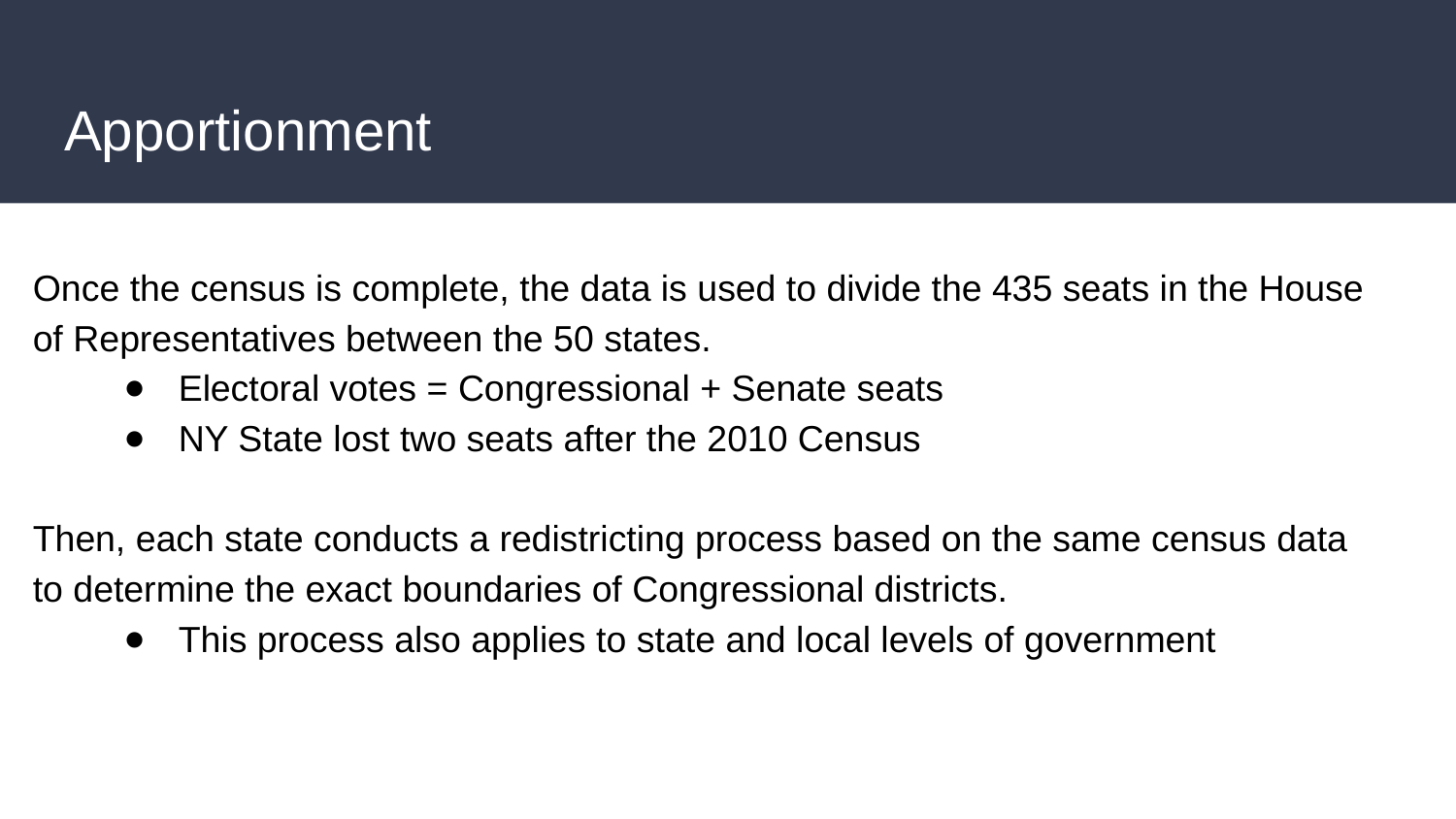

# Apportionment
Once the census is complete, the data is used to divide the 435 seats in the House of Representatives between the 50 states.
Electoral votes = Congressional + Senate seats
NY State lost two seats after the 2010 Census

Then, each state conducts a redistricting process based on the same census data to determine the exact boundaries of Congressional districts.
This process also applies to state and local levels of government